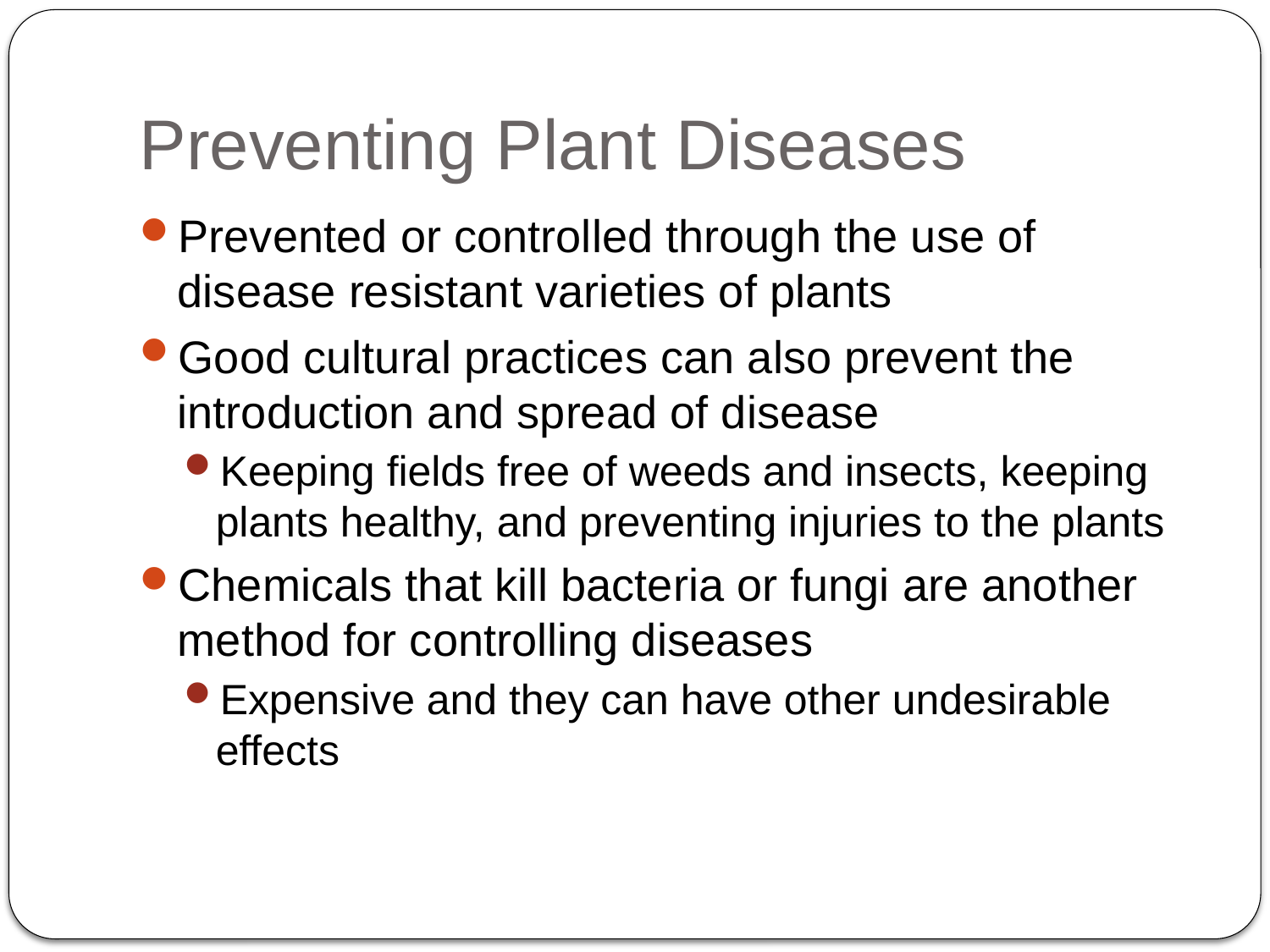

# Preventing Plant Diseases
Prevented or controlled through the use of disease resistant varieties of plants
Good cultural practices can also prevent the introduction and spread of disease
Keeping fields free of weeds and insects, keeping plants healthy, and preventing injuries to the plants
Chemicals that kill bacteria or fungi are another method for controlling diseases
Expensive and they can have other undesirable effects